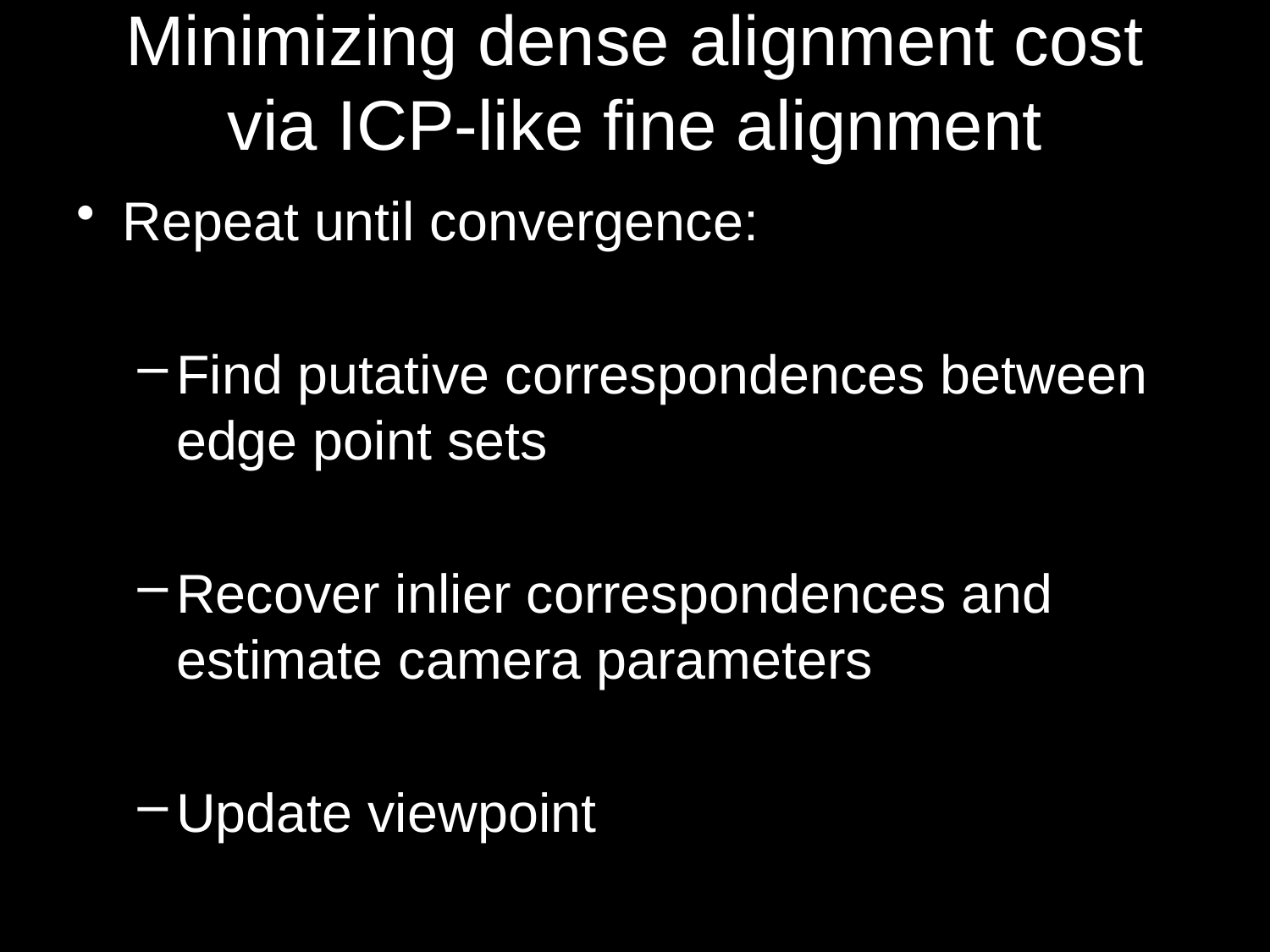

# Minimizing dense alignment cost via ICP-like fine alignment
Repeat until convergence:

Find putative correspondences between edge point sets

Recover inlier correspondences and estimate camera parameters

Update viewpoint